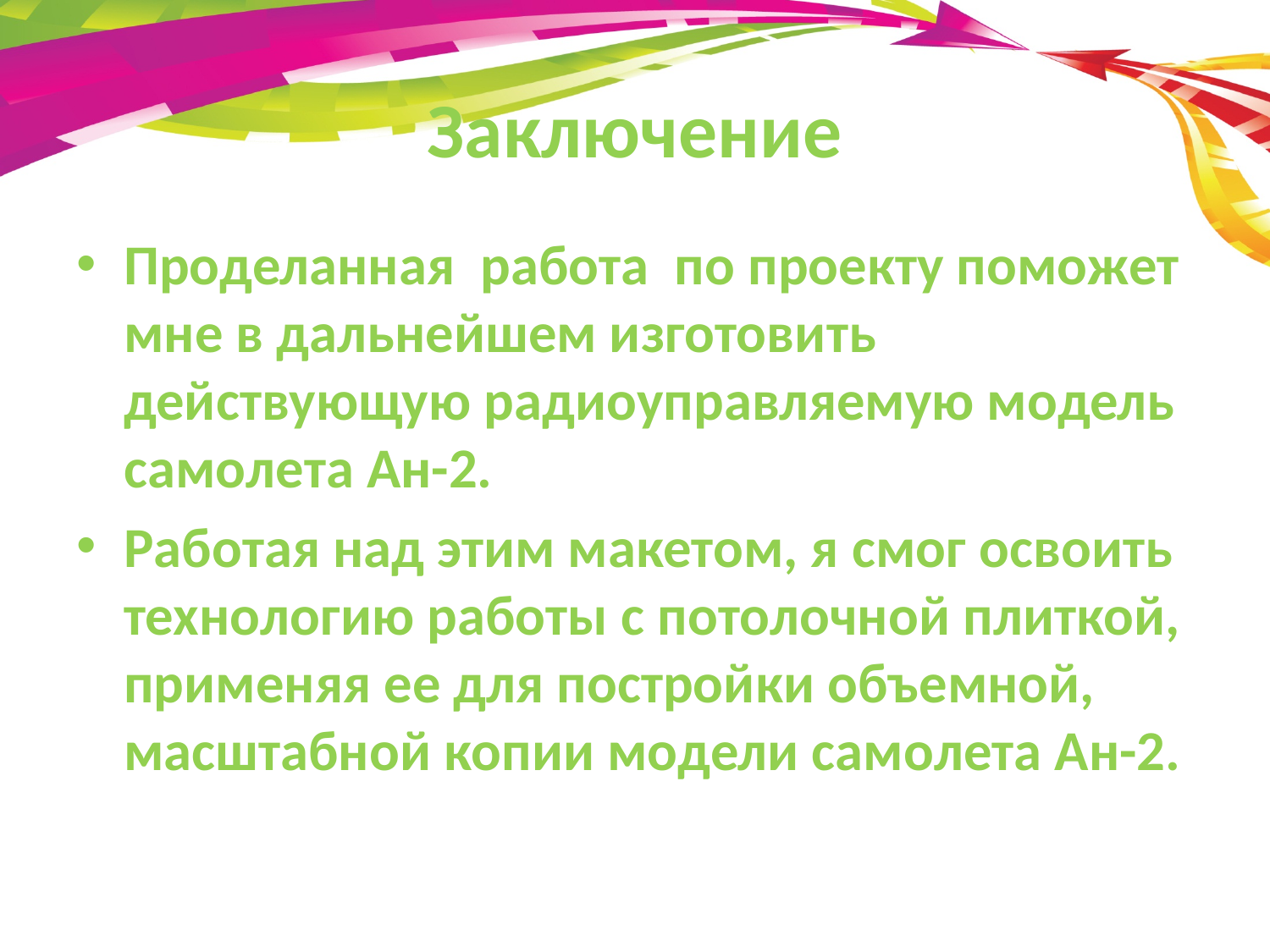

# Заключение
Проделанная  работа  по проекту поможет мне в дальнейшем изготовить действующую радиоуправляемую модель самолета Ан-2.
Работая над этим макетом, я смог освоить технологию работы с потолочной плиткой, применяя ее для постройки объемной, масштабной копии модели самолета Ан-2.